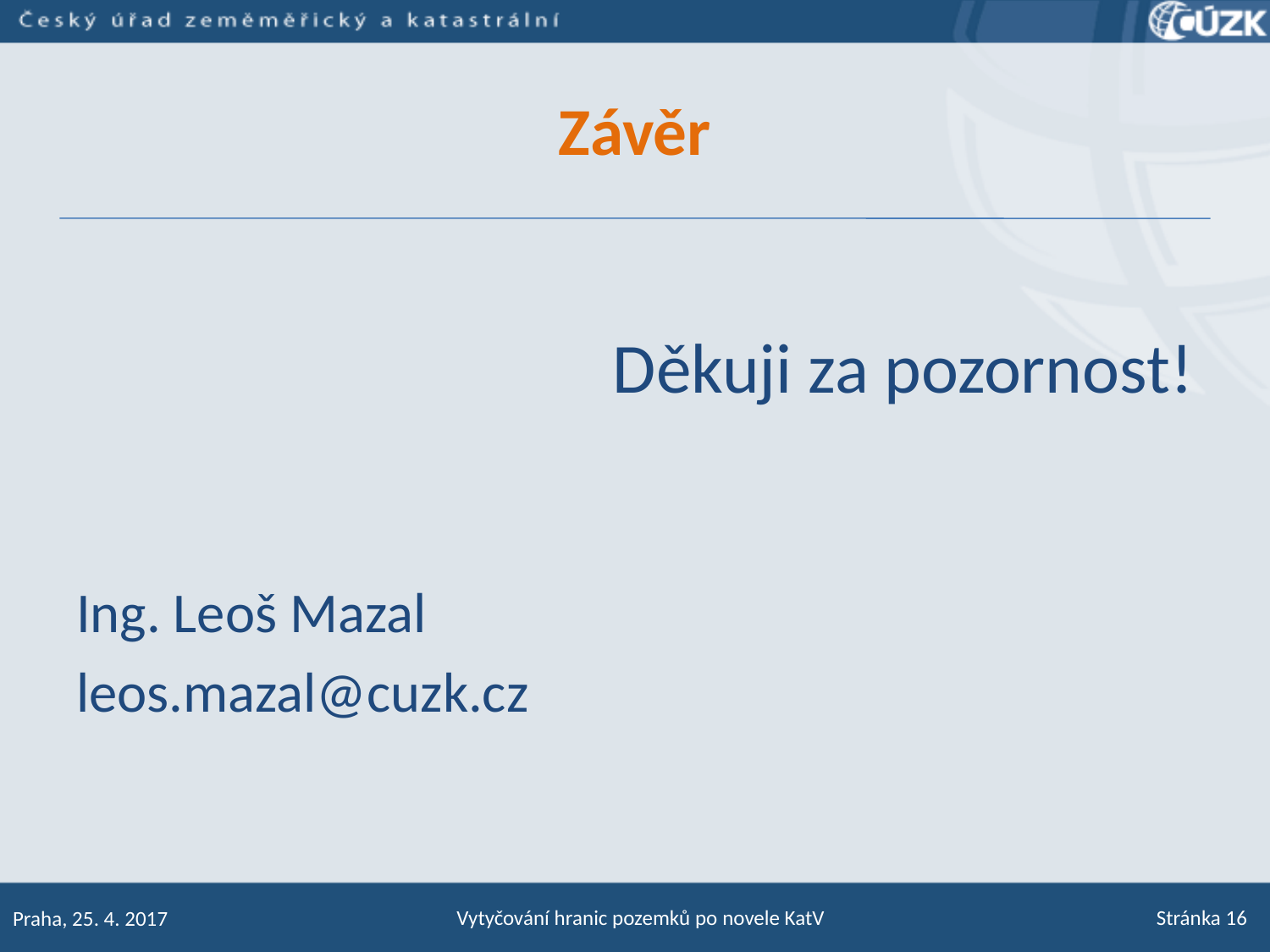

# Závěr

Děkuji za pozornost!

Ing. Leoš Mazal
leos.mazal@cuzk.cz

Vytyčování hranic pozemků po novele KatV
Stránka 16
Praha, 25. 4. 2017